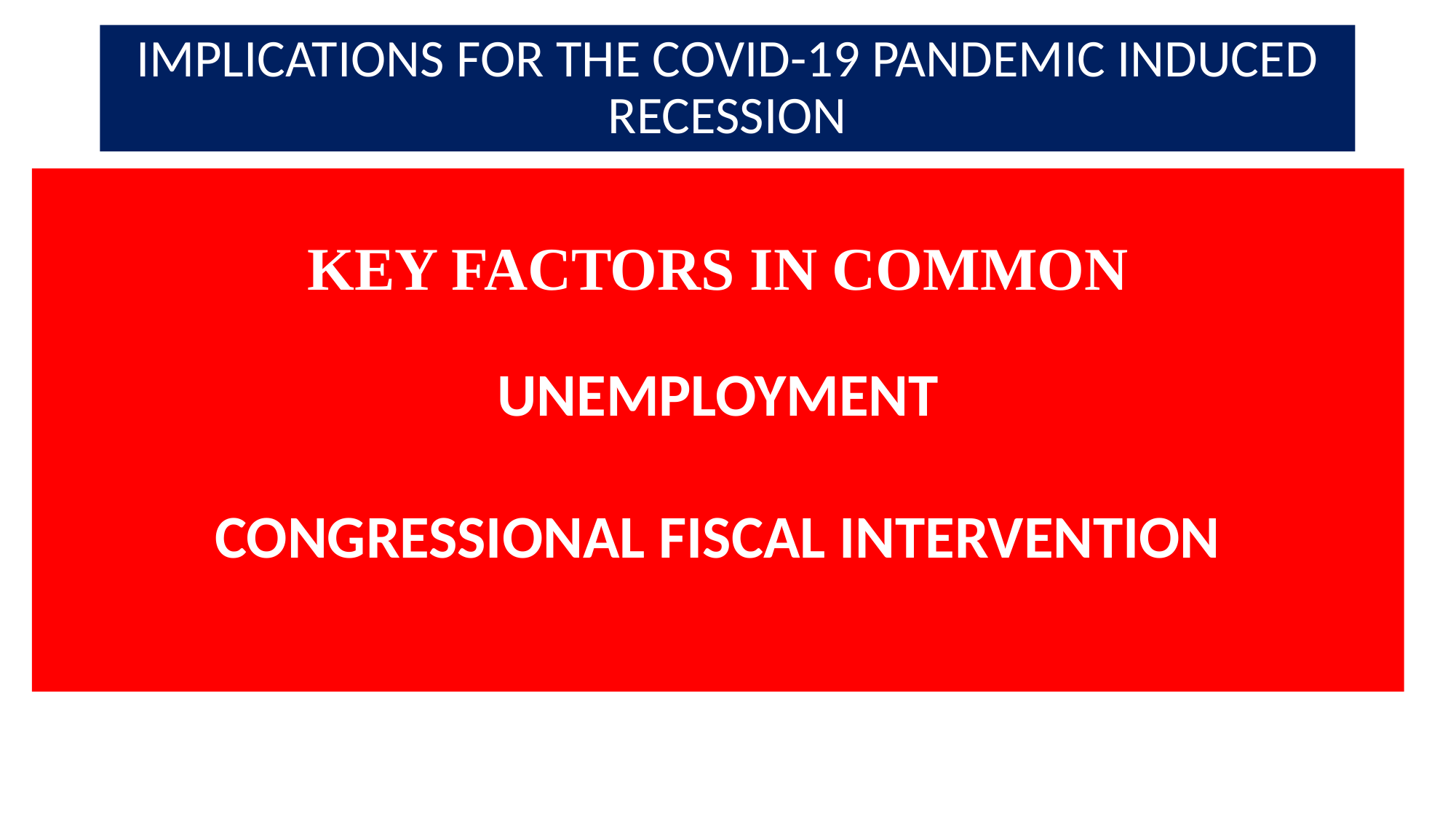

# IMPLICATIONS FOR THE COVID-19 PANDEMIC INDUCED RECESSION

KEY FACTORS IN COMMON

UNEMPLOYMENT

CONGRESSIONAL FISCAL INTERVENTION